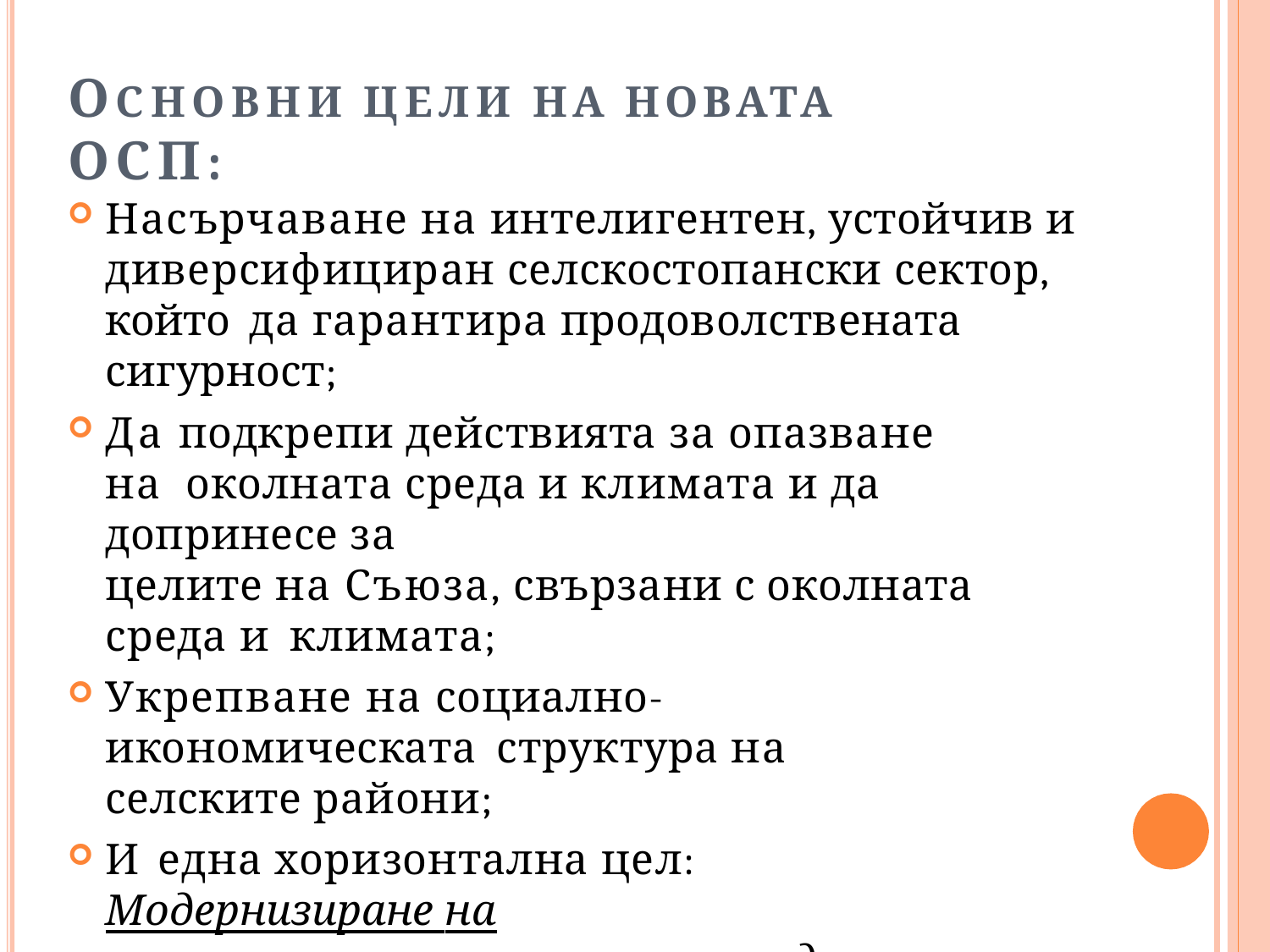

# ОСНОВНИ ЦЕЛИ НА НОВАТА ОСП:
Насърчаване на интелигентен, устойчив и
диверсифициран селскостопански сектор, който  да гарантира продоволствената сигурност;
Да подкрепи действията за опазване на  околната среда и климата и да допринесе за
целите на Съюза, свързани с околната среда и  климата;
Укрепване на социално-икономическата  структура на селските райони;
И една хоризонтална цел: Модернизиране на
сектора чрез насърчаване и споделяне на
знания, иновации и цифровизация в селското  стопанство и селските райони и насърчаване  на усвояването.